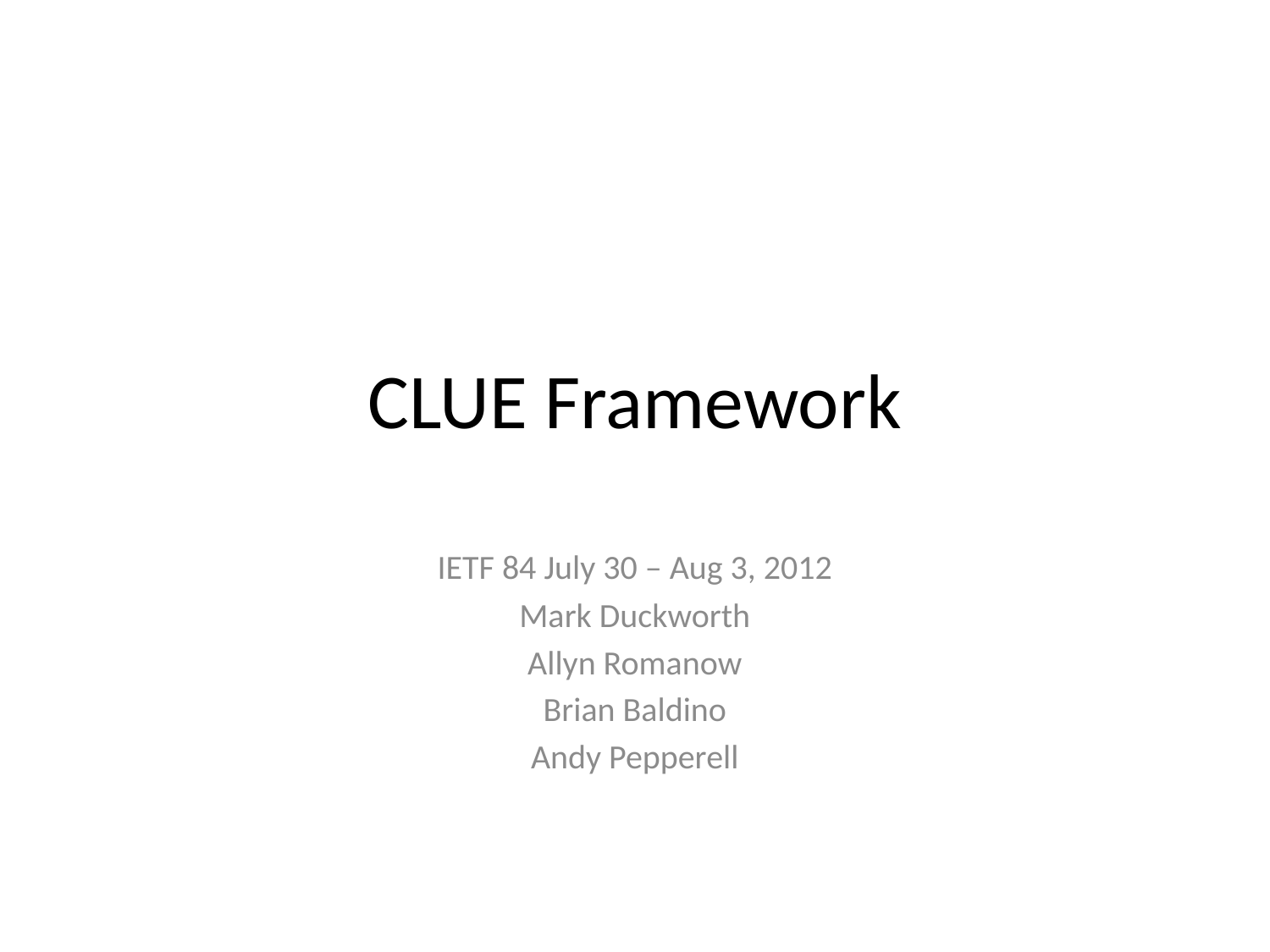

# CLUE Framework
IETF 84 July 30 – Aug 3, 2012
Mark Duckworth
Allyn Romanow
Brian Baldino
Andy Pepperell